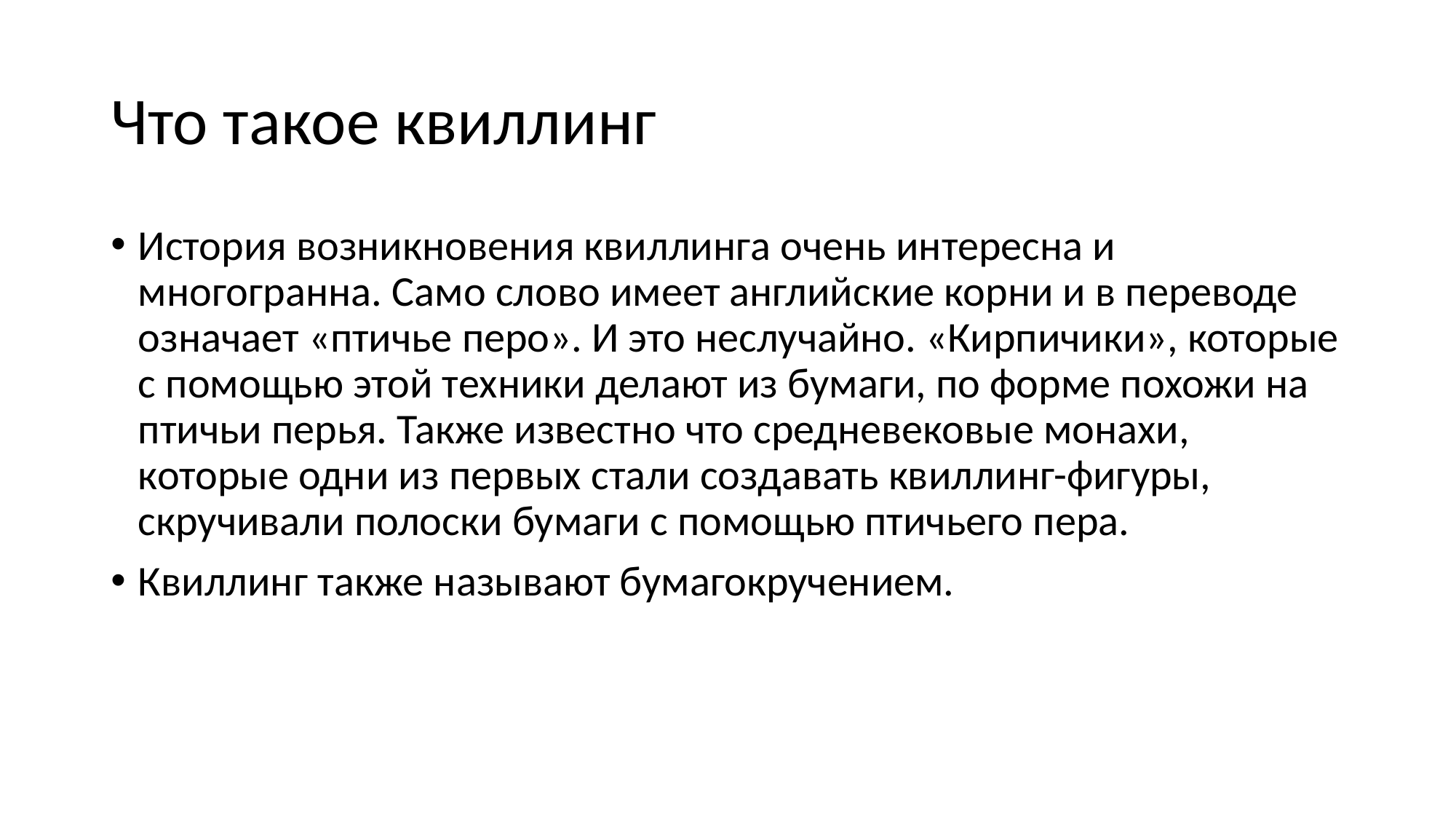

# Что такое квиллинг
История возникновения квиллинга очень интересна и многогранна. Само слово имеет английские корни и в переводе означает «птичье перо». И это неслучайно. «Кирпичики», которые с помощью этой техники делают из бумаги, по форме похожи на птичьи перья. Также известно что средневековые монахи, которые одни из первых стали создавать квиллинг-фигуры, скручивали полоски бумаги с помощью птичьего пера.
Квиллинг также называют бумагокручением.